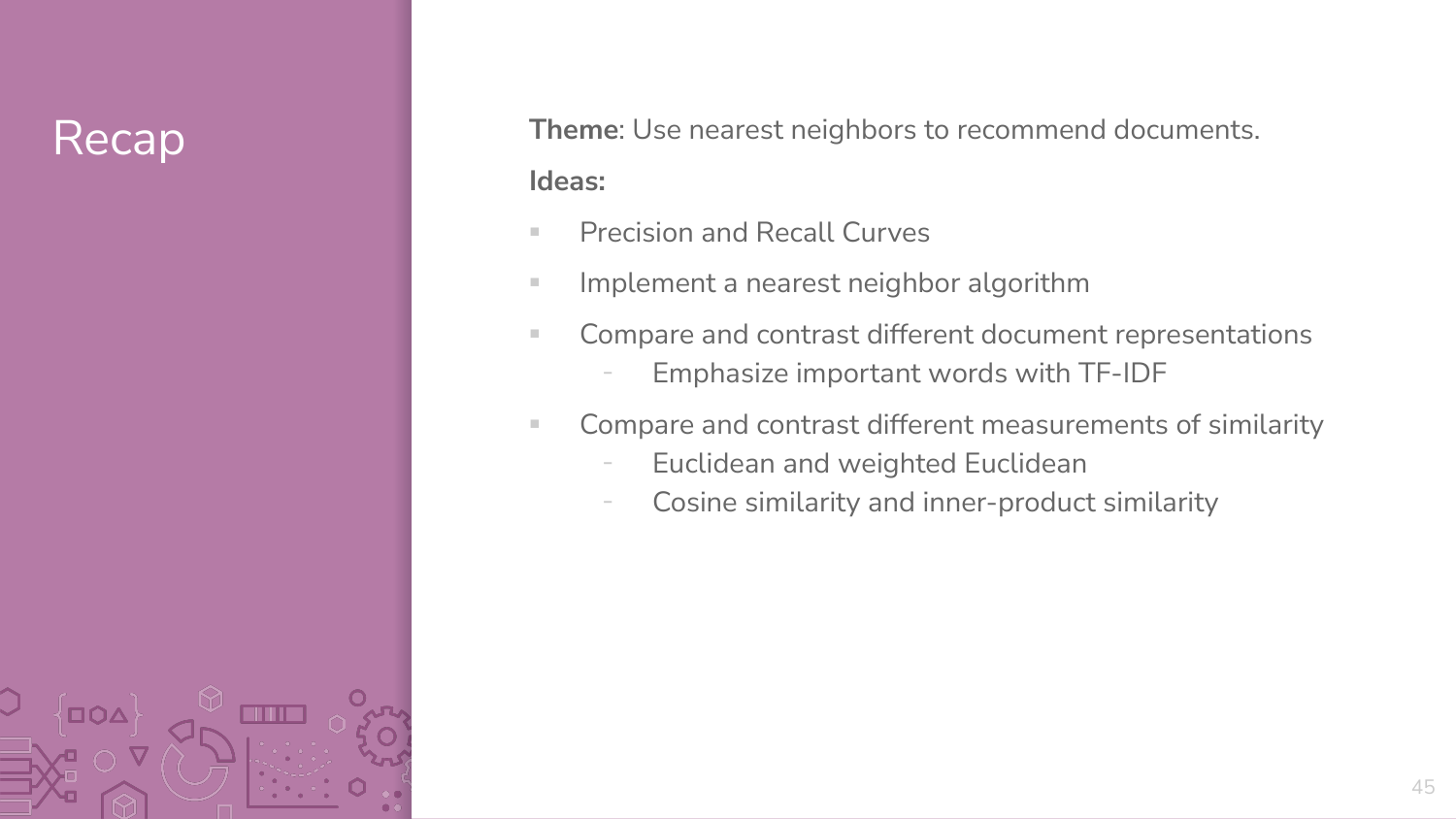

# Recap
Theme: Use nearest neighbors to recommend documents.
Ideas:
Precision and Recall Curves
Implement a nearest neighbor algorithm
Compare and contrast different document representations
Emphasize important words with TF-IDF
Compare and contrast different measurements of similarity
Euclidean and weighted Euclidean
Cosine similarity and inner-product similarity
45